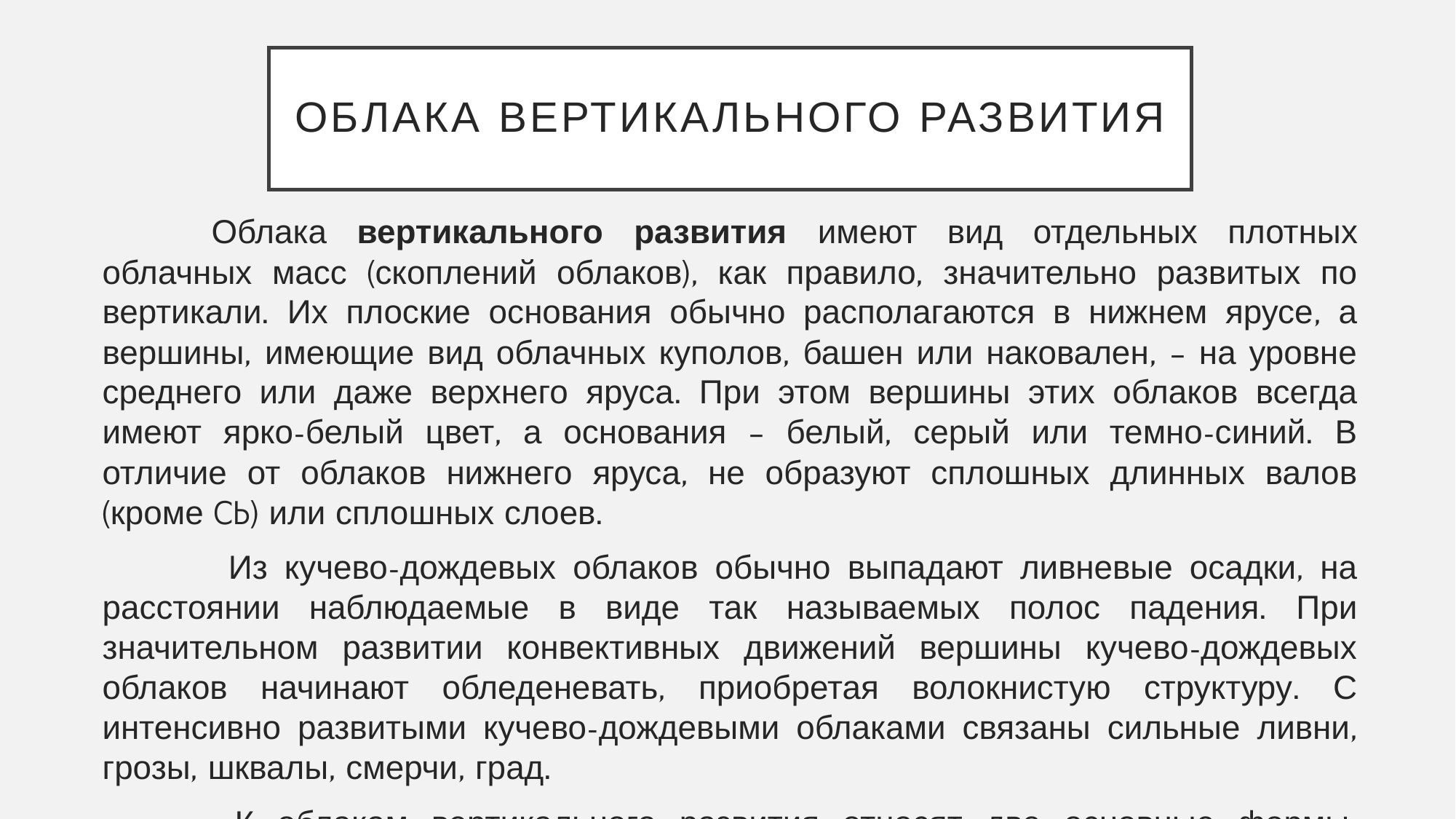

# Облака вертикального развития
	Облака вертикального развития имеют вид отдельных плотных облачных масс (скоплений облаков), как правило, значительно развитых по вертикали. Их плоские основания обычно располагаются в нижнем ярусе, а вершины, имеющие вид облачных куполов, башен или наковален, – на уровне среднего или даже верхнего яруса. При этом вершины этих облаков всегда имеют ярко-белый цвет, а основания – белый, серый или темно-синий. В отличие от облаков нижнего яруса, не образуют сплошных длинных валов (кроме Cb) или сплошных слоев.
	 Из кучево-дождевых облаков обычно выпадают ливневые осадки, на расстоянии наблюдаемые в виде так называемых полос падения. При значительном развитии конвективных движений вершины кучево-дождевых облаков начинают обледеневать, приобретая волокнистую структуру. С интенсивно развитыми кучево-дождевыми облаками связаны сильные ливни, грозы, шквалы, смерчи, град.
	 К облакам вертикального развития относят две основные формы: кучевые (Сu) и кучево-дождевые (Сb) облака.